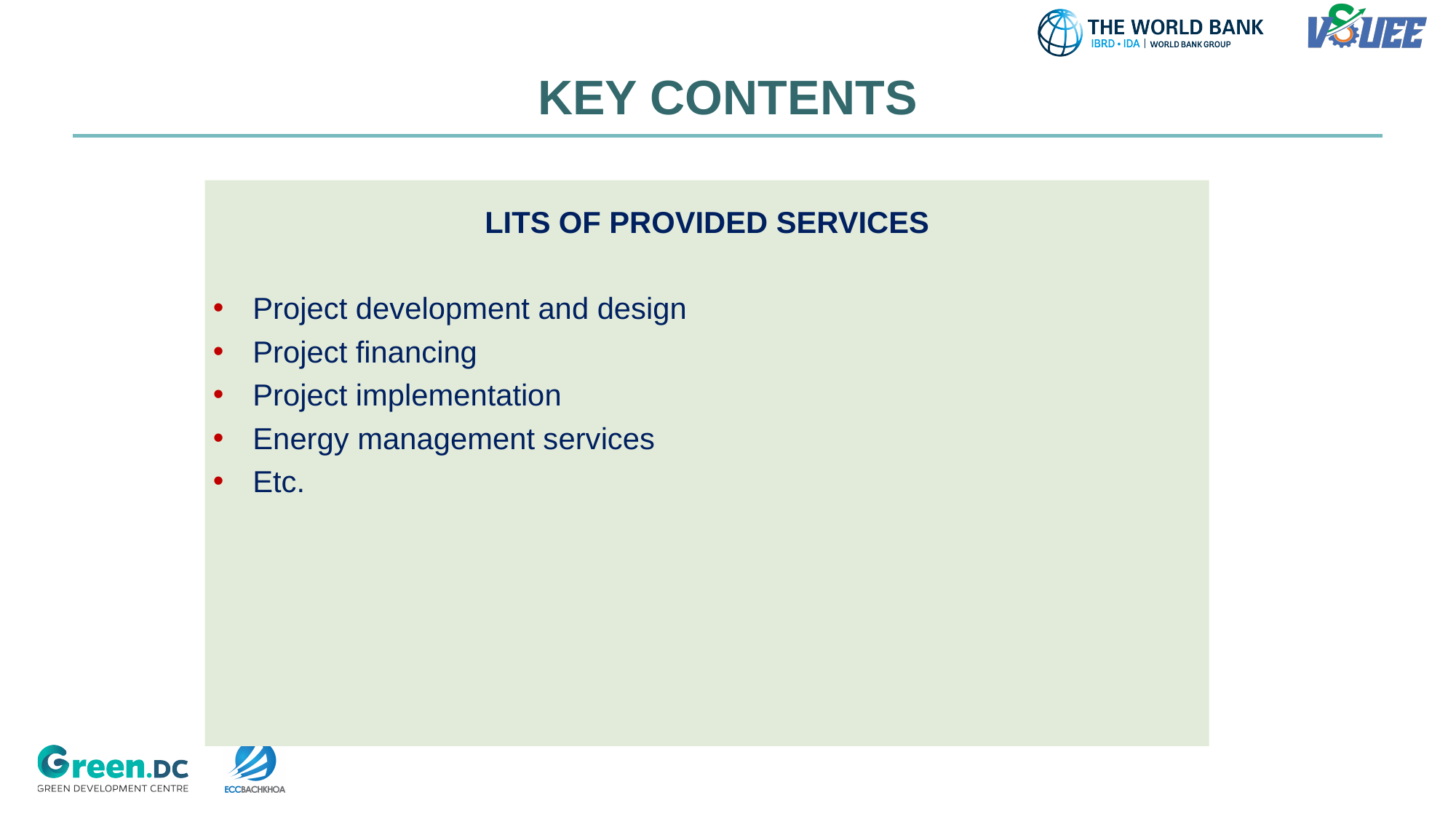

# KEY CONTENTS
LITS OF PROVIDED SERVICES

Project development and design
Project financing
Project implementation
Energy management services
Etc.